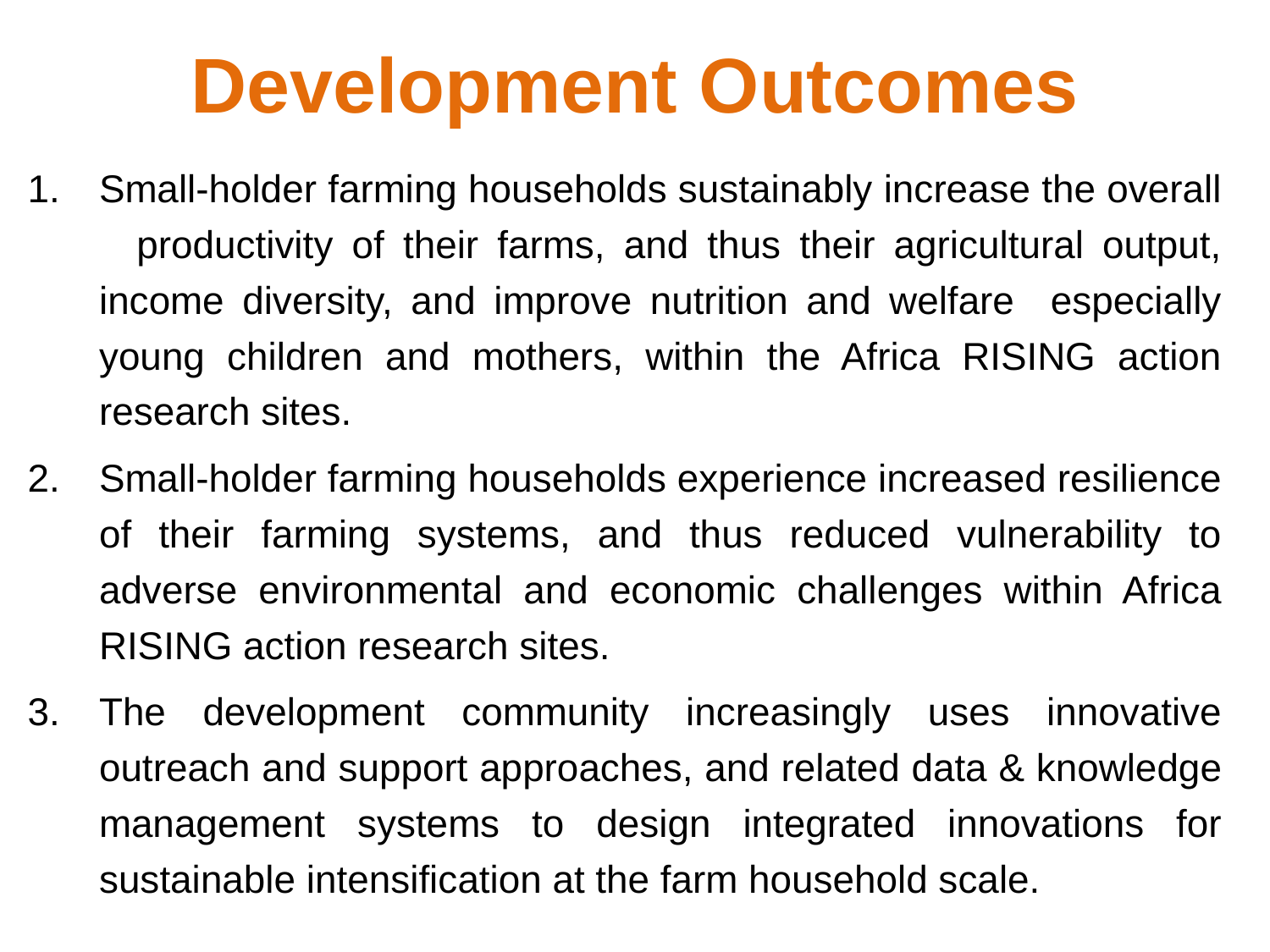

# Development Outcomes
Small-holder farming households sustainably increase the overall   productivity of their farms, and thus their agricultural output, income diversity, and improve nutrition and welfare  especially young children and mothers, within the Africa RISING action research sites.
Small-holder farming households experience increased resilience of their farming systems, and thus reduced vulnerability to adverse environmental and economic challenges within Africa RISING action research sites.
The development community increasingly uses innovative outreach and support approaches, and related data & knowledge management systems to design integrated innovations for sustainable intensification at the farm household scale.